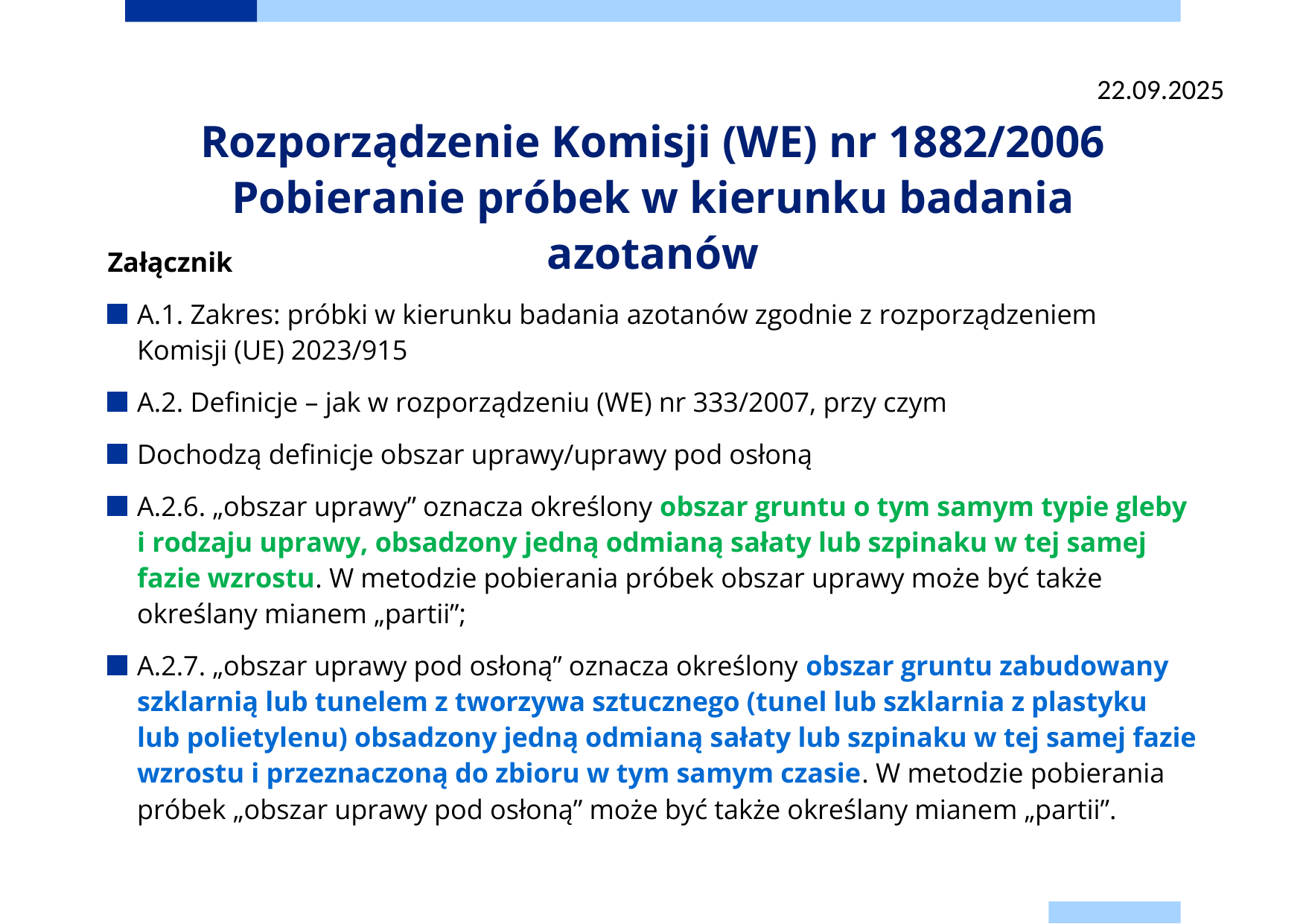

22.09.2025
# Rozporządzenie Komisji (WE) nr 1882/2006 Pobieranie próbek w kierunku badania azotanów
Załącznik
A.1. Zakres: próbki w kierunku badania azotanów zgodnie z rozporządzeniem
Komisji (UE) 2023/915
A.2. Definicje – jak w rozporządzeniu (WE) nr 333/2007, przy czym
Dochodzą definicje obszar uprawy/uprawy pod osłoną
A.2.6. „obszar uprawy” oznacza określony obszar gruntu o tym samym typie gleby
i rodzaju uprawy, obsadzony jedną odmianą sałaty lub szpinaku w tej samej fazie wzrostu. W metodzie pobierania próbek obszar uprawy może być także określany mianem „partii”;
A.2.7. „obszar uprawy pod osłoną” oznacza określony obszar gruntu zabudowany szklarnią lub tunelem z tworzywa sztucznego (tunel lub szklarnia z plastyku lub polietylenu) obsadzony jedną odmianą sałaty lub szpinaku w tej samej fazie wzrostu i przeznaczoną do zbioru w tym samym czasie. W metodzie pobierania próbek „obszar uprawy pod osłoną” może być także określany mianem „partii”.